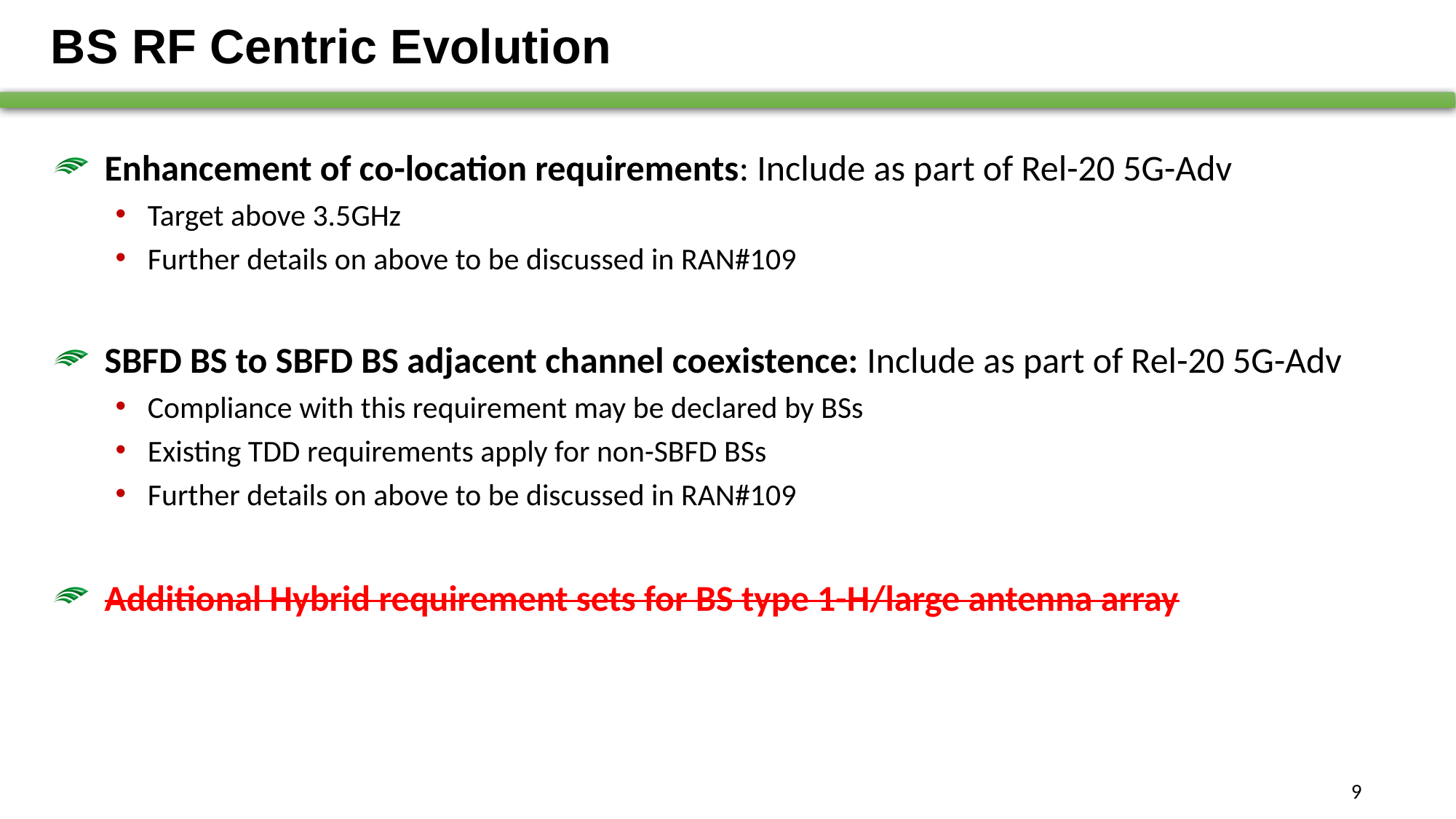

# BS RF Centric Evolution
Enhancement of co-location requirements: Include as part of Rel-20 5G-Adv
Target above 3.5GHz
Further details on above to be discussed in RAN#109

SBFD BS to SBFD BS adjacent channel coexistence: Include as part of Rel-20 5G-Adv
Compliance with this requirement may be declared by BSs
Existing TDD requirements apply for non-SBFD BSs
Further details on above to be discussed in RAN#109

Additional Hybrid requirement sets for BS type 1-H/large antenna array